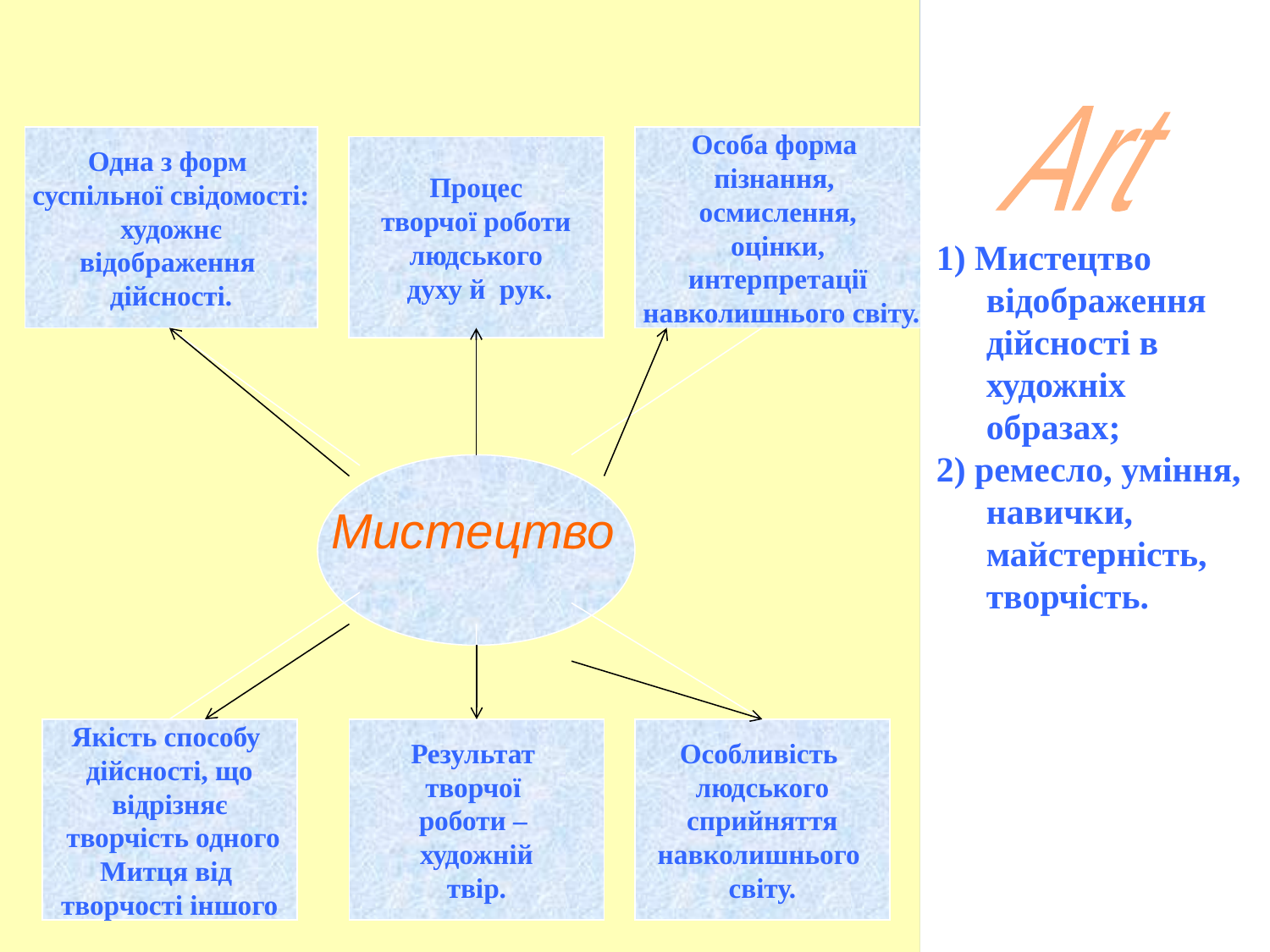

1) Мистецтво відображення дійсності в художніх образах;
2) ремесло, уміння, навички, майстерність, творчість.
Art

Одна з форм
суспільної свідомості:
художнє
відображення
дійсності.

Особа форма
пізнання,
осмислення,
 оцінки,
интерпретації
 навколишнього світу.
Процес
 творчої роботи
людського
 духу й  рук.

Мистецтво

Якість способу
дійсності, що
відрізняє
 творчість одного
Митця від
творчості іншого
Результат
творчої
роботи –
 художній
твір.
Особливість
людського
 сприйняття
навколишнього
світу.